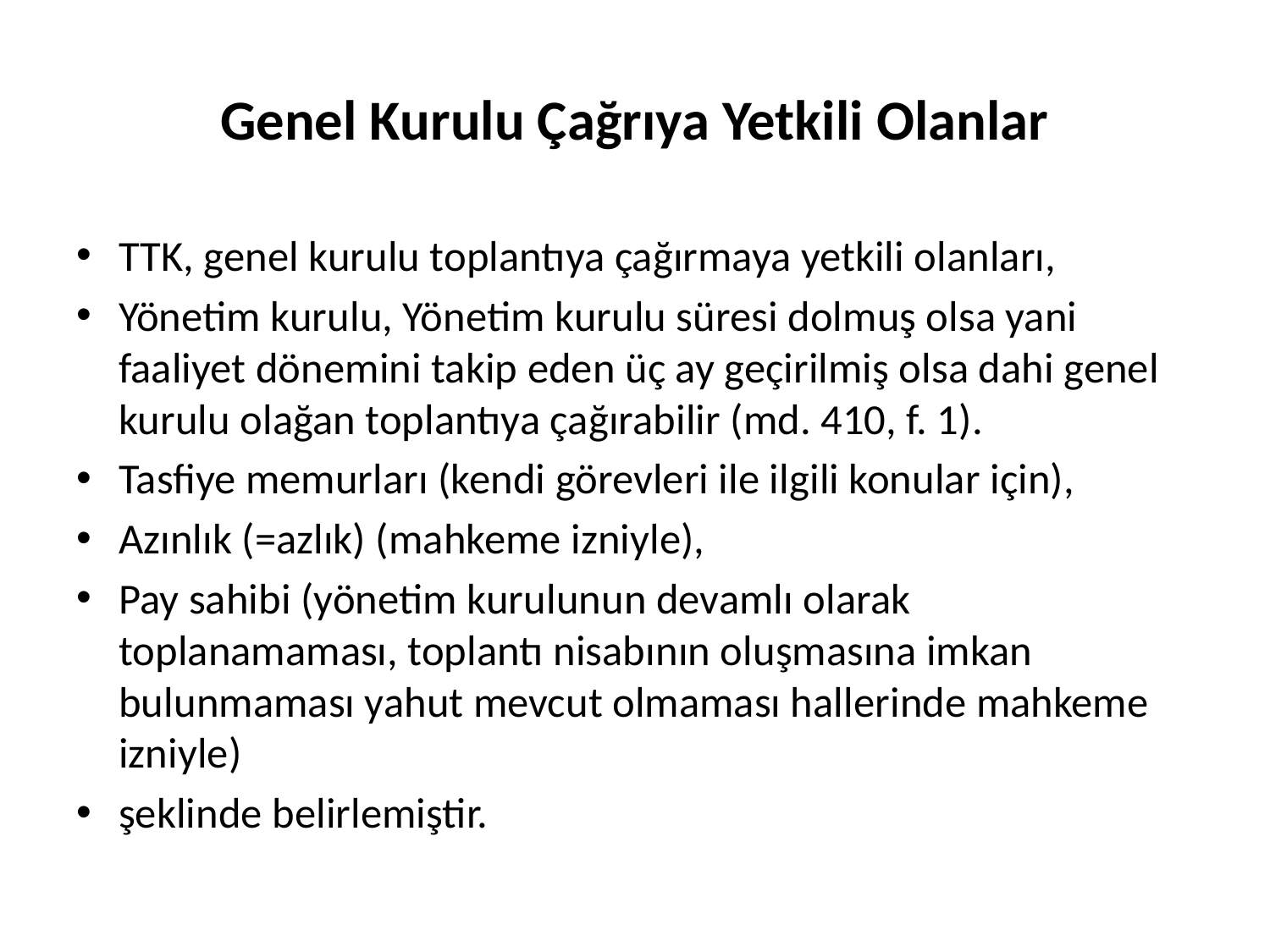

# Genel Kurulu Çağrıya Yetkili Olanlar
TTK, genel kurulu toplantıya çağırmaya yetkili olanları,
Yönetim kurulu, Yönetim kurulu süresi dolmuş olsa yani faaliyet dönemini takip eden üç ay geçirilmiş olsa dahi genel kurulu olağan toplantıya çağırabilir (md. 410, f. 1).
Tasfiye memurları (kendi görevleri ile ilgili konular için),
Azınlık (=azlık) (mahkeme izniyle),
Pay sahibi (yönetim kurulunun devamlı olarak toplanamaması, toplantı nisabının oluşmasına imkan bulunmaması yahut mevcut olmaması hallerinde mahkeme izniyle)
şeklinde belirlemiştir.